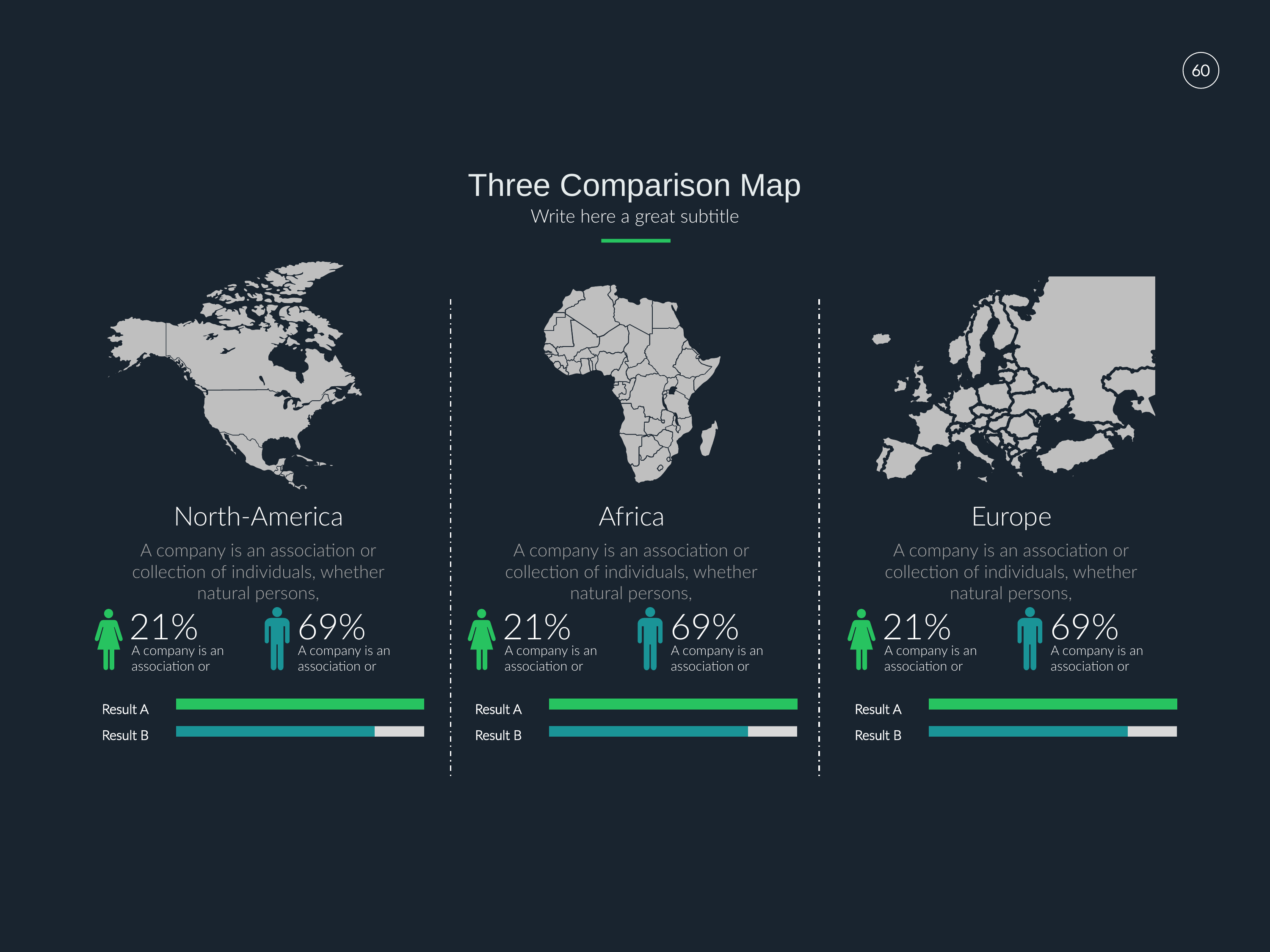

Three Comparison Map
Write here a great subtitle

North-America
A company is an association or collection of individuals, whether natural persons,
21%
69%

A company is an association or
A company is an association or
Result A

Result B

Africa
A company is an association or collection of individuals, whether natural persons,
21%
69%

A company is an association or
A company is an association or
Result A

Result B

Europe
A company is an association or collection of individuals, whether natural persons,
21%
69%

A company is an association or
A company is an association or
Result A

Result B